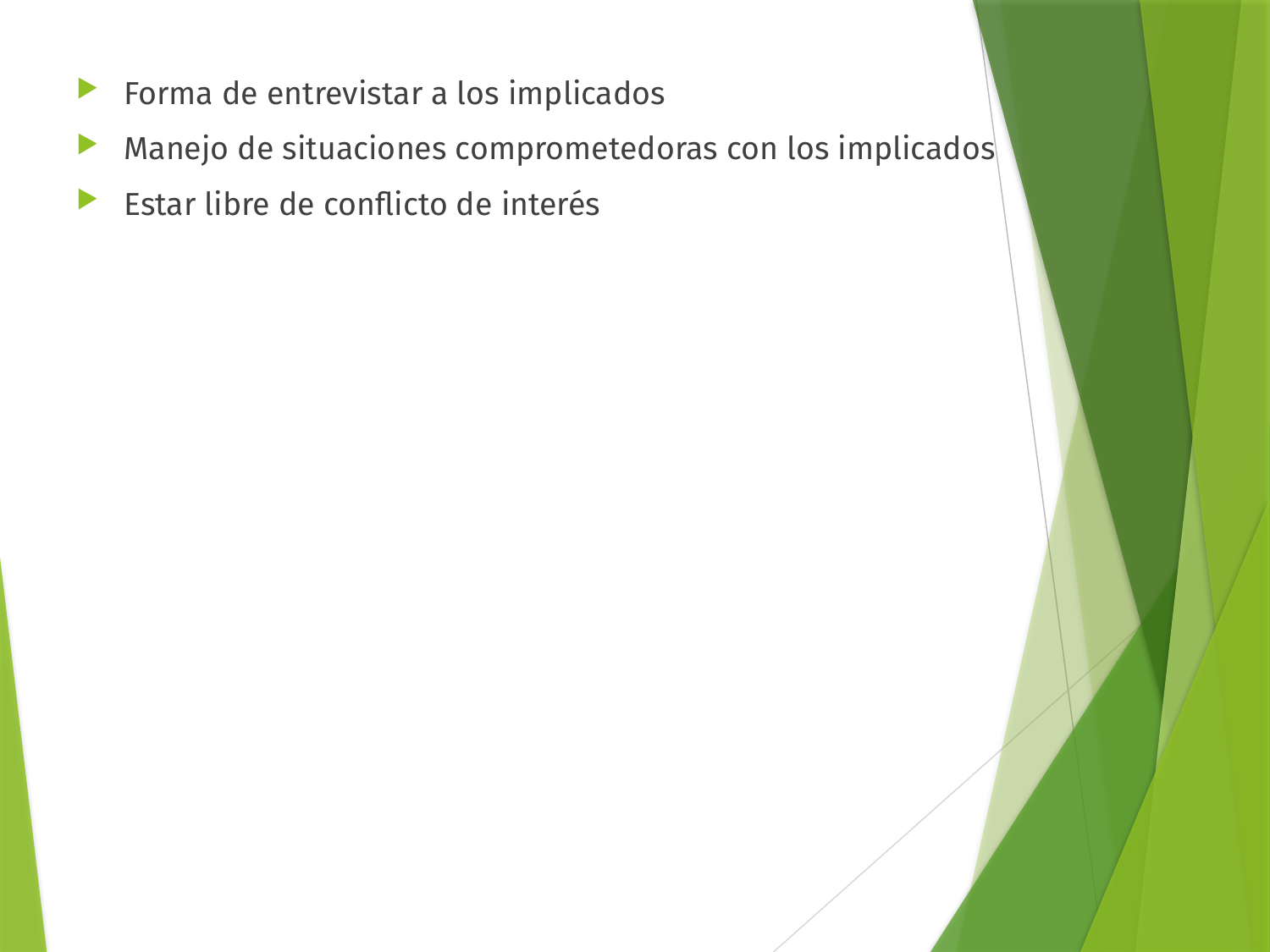

Forma de entrevistar a los implicados
Manejo de situaciones comprometedoras con los implicados
Estar libre de conflicto de interés